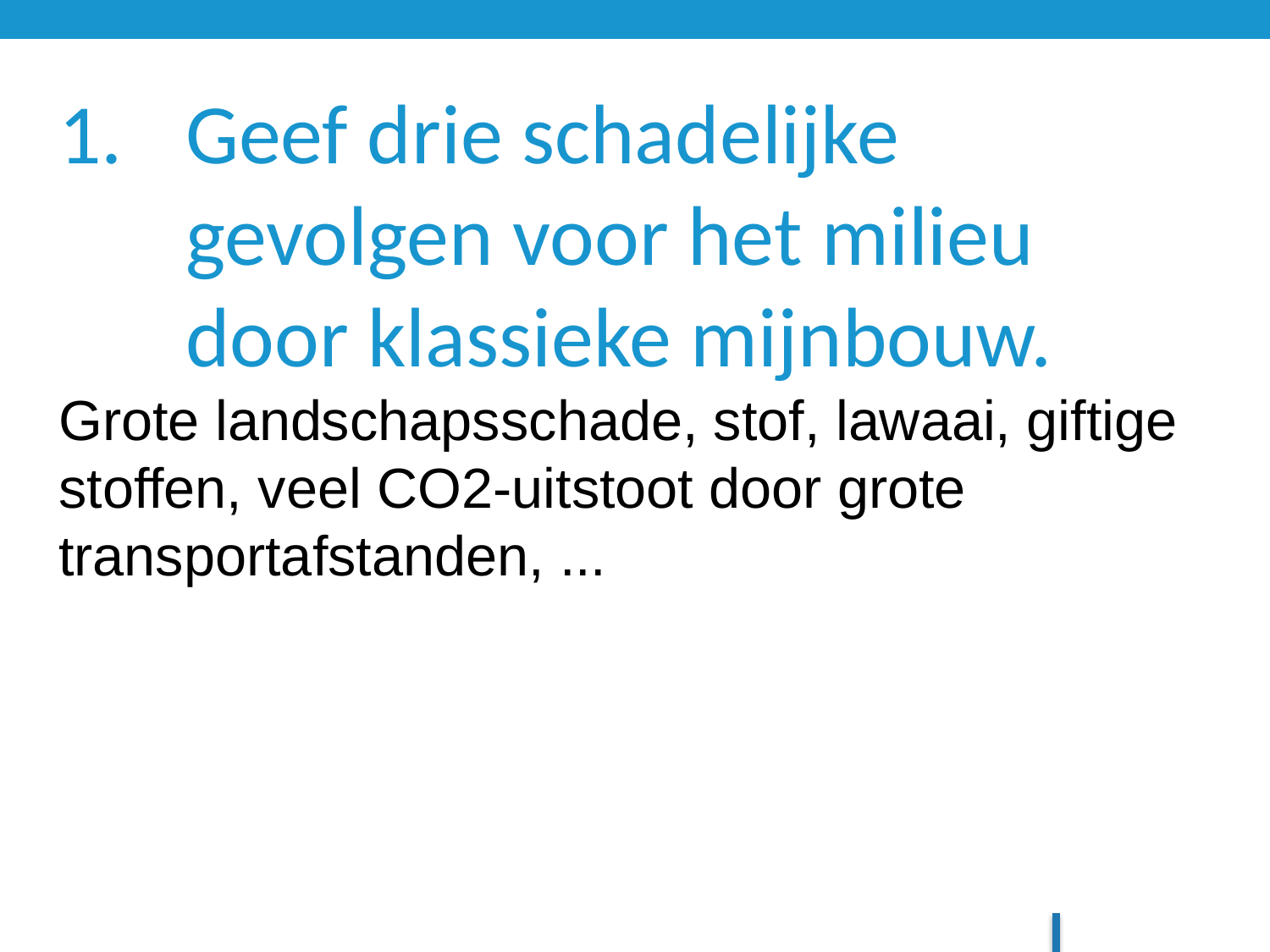

Geef drie schadelijke gevolgen voor het milieu door klassieke mijnbouw.
Grote landschapsschade, stof, lawaai, giftige stoffen, veel CO2-uitstoot door grote transportafstanden, ...